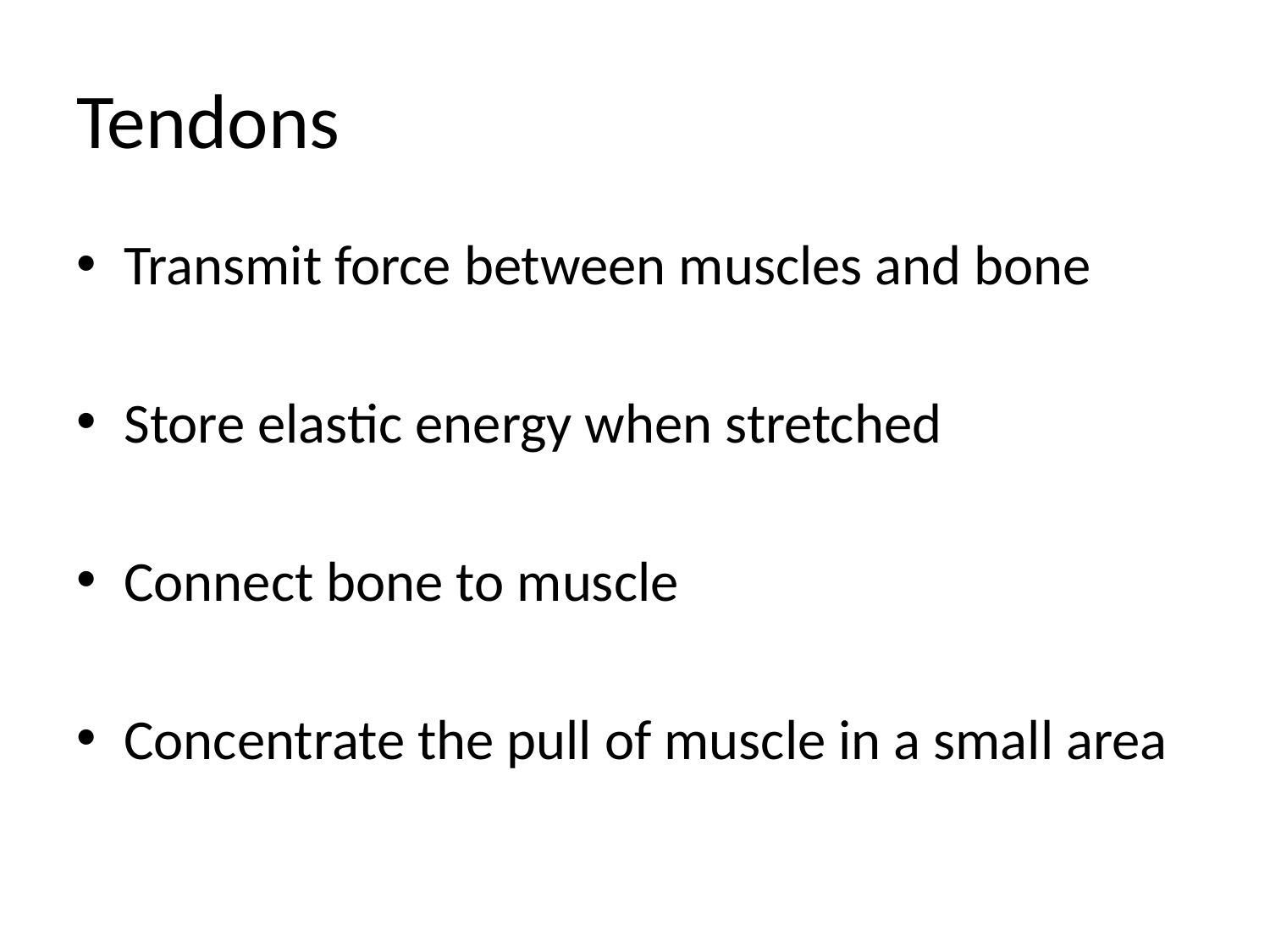

# Tendons
Transmit force between muscles and bone

Store elastic energy when stretched

Connect bone to muscle

Concentrate the pull of muscle in a small area